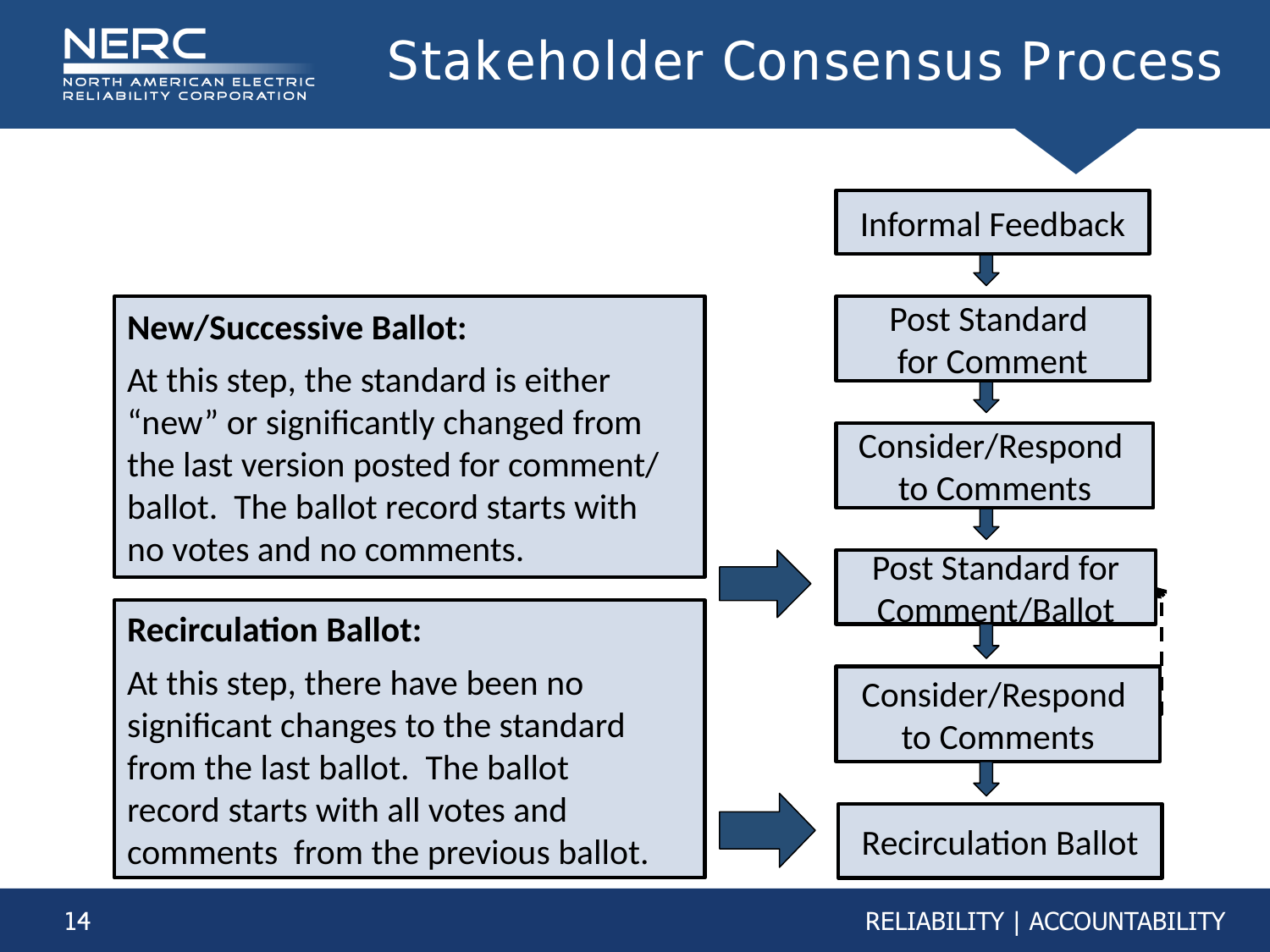

# Stakeholder Consensus Process
Informal Feedback

New/Successive Ballot:
At this step, the standard is either
“new” or significantly changed from
the last version posted for comment/
ballot.  The ballot record starts with
no votes and no comments.
Post Standard
for Comment

Consider/Respond
to Comments

Post Standard for
Comment/Ballot
Recirculation Ballot:
At this step, there have been no
significant changes to the standard
from the last ballot.  The ballot
record starts with all votes and
comments  from the previous ballot.

Consider/Respond
to Comments

Recirculation Ballot